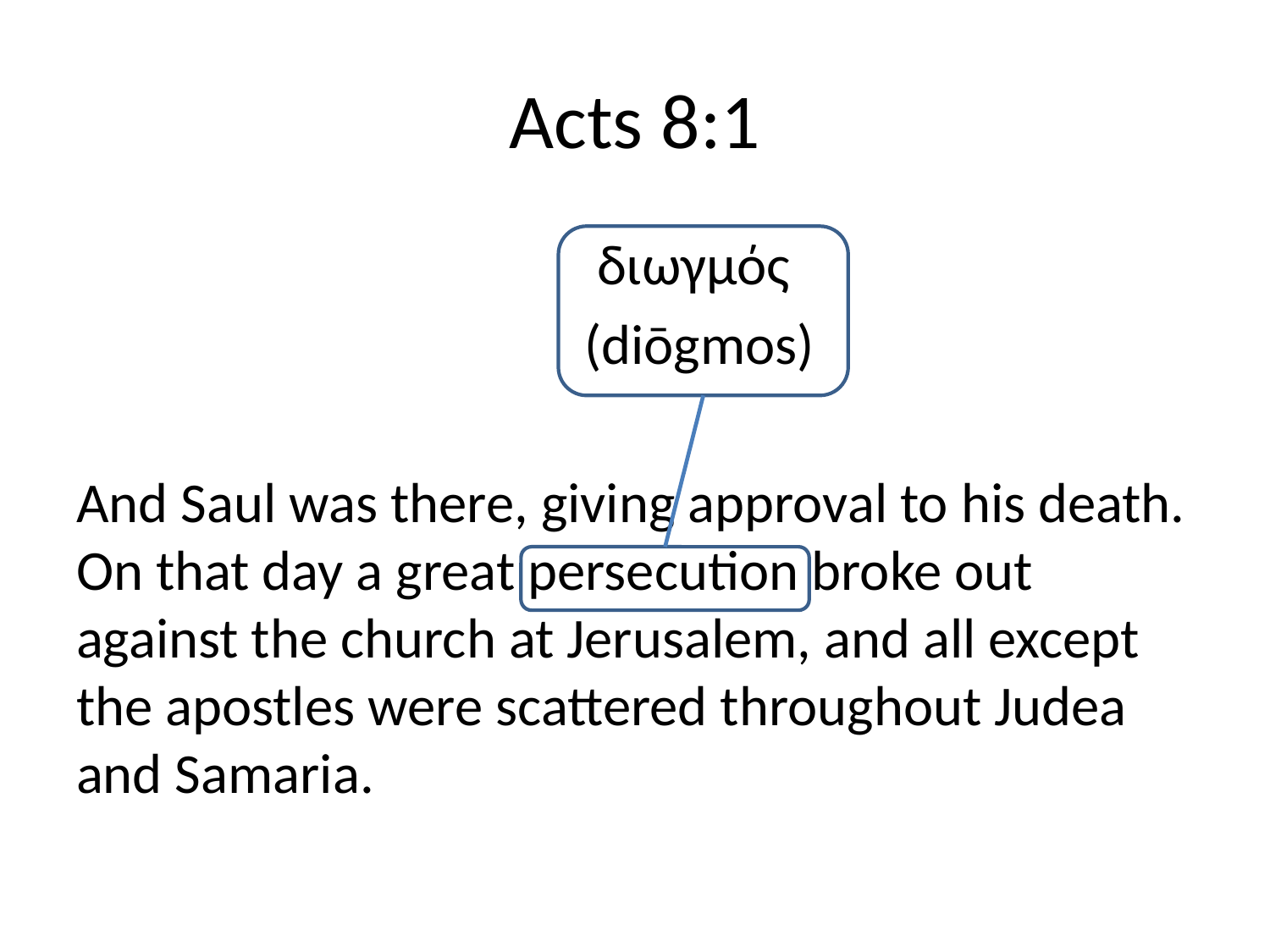

# Acts 8:1
				 διωγμός
				(diōgmos)

And Saul was there, giving approval to his death. On that day a great persecution broke out against the church at Jerusalem, and all except the apostles were scattered throughout Judea and Samaria.